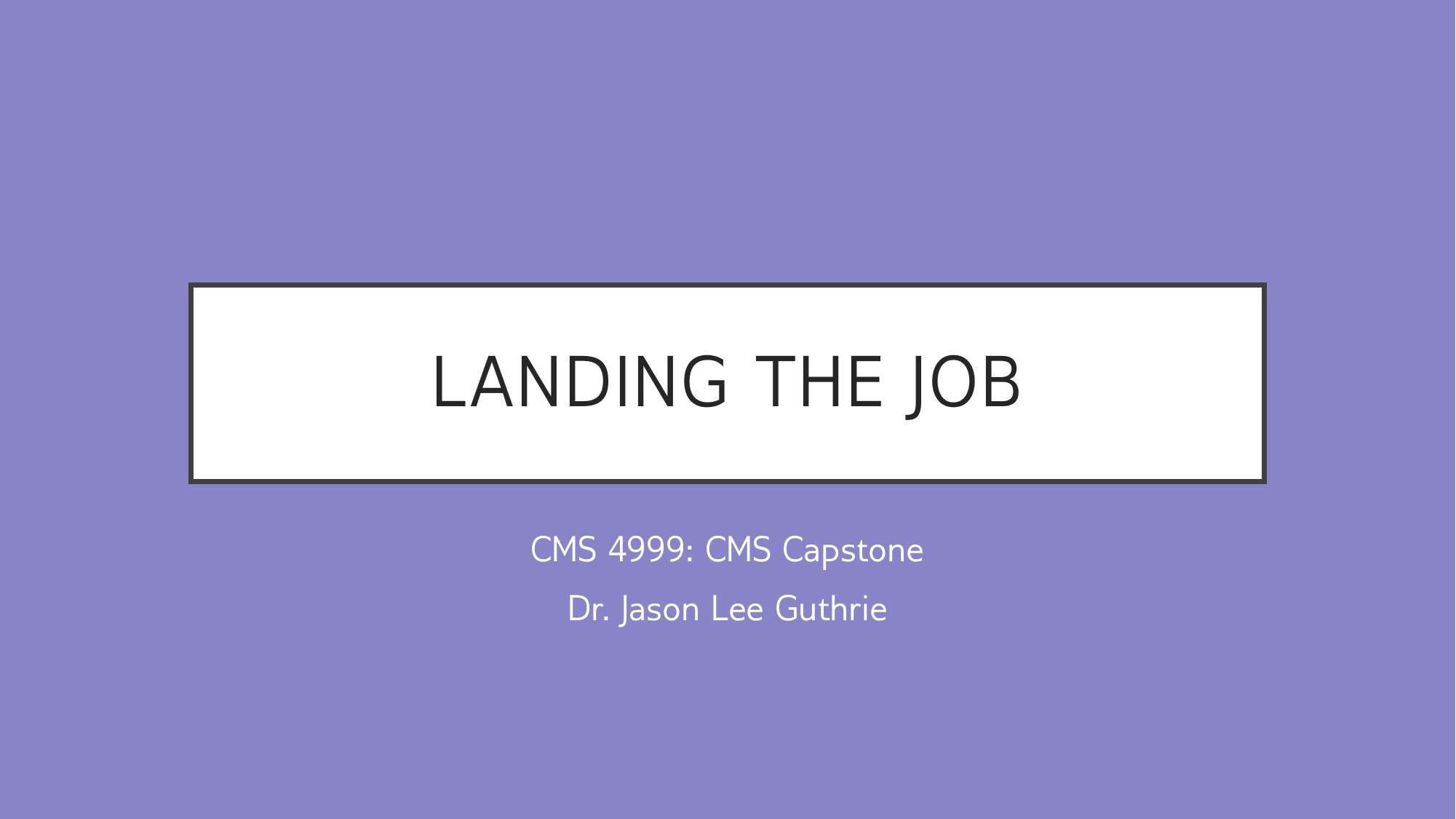

# Landing the Job
CMS 4999: CMS Capstone
Dr. Jason Lee Guthrie